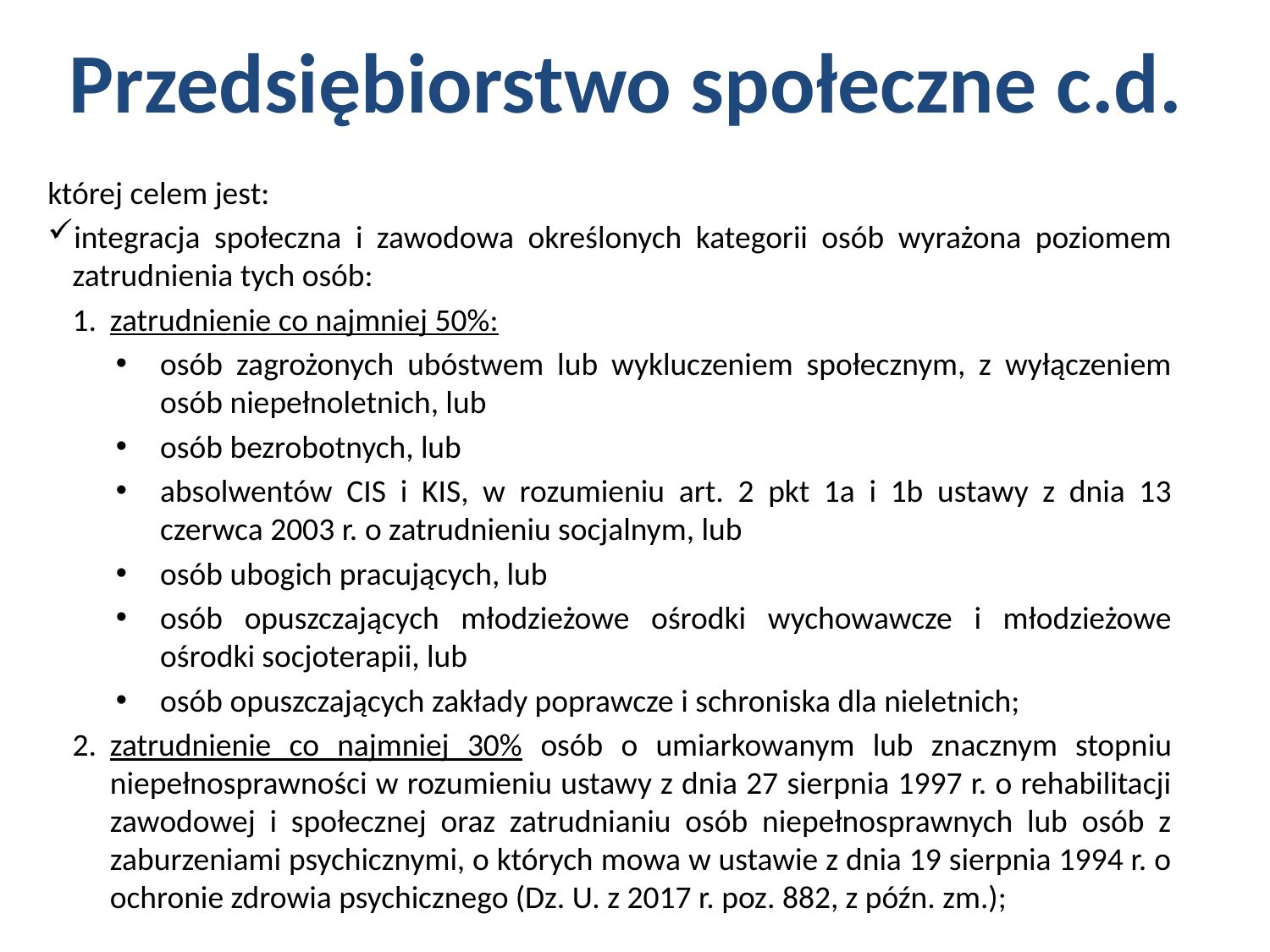

# Przedsiębiorstwo społeczne c.d.
której celem jest:
integracja społeczna i zawodowa określonych kategorii osób wyrażona poziomem zatrudnienia tych osób:
zatrudnienie co najmniej 50%:
osób zagrożonych ubóstwem lub wykluczeniem społecznym, z wyłączeniem osób niepełnoletnich, lub
osób bezrobotnych, lub
absolwentów CIS i KIS, w rozumieniu art. 2 pkt 1a i 1b ustawy z dnia 13 czerwca 2003 r. o zatrudnieniu socjalnym, lub
osób ubogich pracujących, lub
osób opuszczających młodzieżowe ośrodki wychowawcze i młodzieżowe ośrodki socjoterapii, lub
osób opuszczających zakłady poprawcze i schroniska dla nieletnich;
zatrudnienie co najmniej 30% osób o umiarkowanym lub znacznym stopniu niepełnosprawności w rozumieniu ustawy z dnia 27 sierpnia 1997 r. o rehabilitacji zawodowej i społecznej oraz zatrudnianiu osób niepełnosprawnych lub osób z zaburzeniami psychicznymi, o których mowa w ustawie z dnia 19 sierpnia 1994 r. o ochronie zdrowia psychicznego (Dz. U. z 2017 r. poz. 882, z późn. zm.);